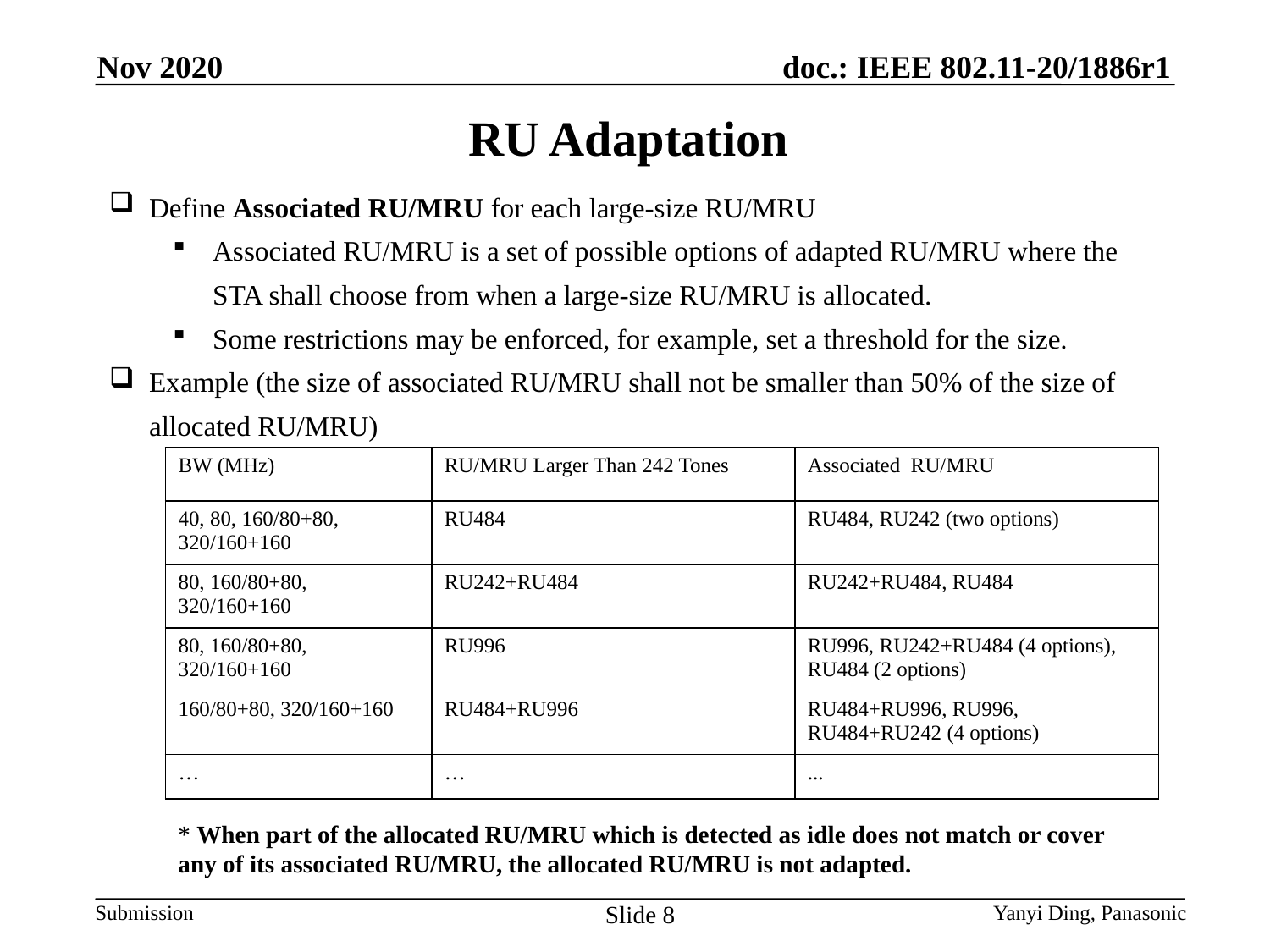

Nov 2020
RU Adaptation
Define Associated RU/MRU for each large-size RU/MRU
Associated RU/MRU is a set of possible options of adapted RU/MRU where the STA shall choose from when a large-size RU/MRU is allocated.
Some restrictions may be enforced, for example, set a threshold for the size.
Example (the size of associated RU/MRU shall not be smaller than 50% of the size of allocated RU/MRU)

| BW (MHz) | RU/MRU Larger Than 242 Tones | Associated RU/MRU |
| --- | --- | --- |
| 40, 80, 160/80+80, 320/160+160 | RU484 | RU484, RU242 (two options) |
| 80, 160/80+80, 320/160+160 | RU242+RU484 | RU242+RU484, RU484 |
| 80, 160/80+80, 320/160+160 | RU996 | RU996, RU242+RU484 (4 options), RU484 (2 options) |
| 160/80+80, 320/160+160 | RU484+RU996 | RU484+RU996, RU996, RU484+RU242 (4 options) |
| … | … | ... |
* When part of the allocated RU/MRU which is detected as idle does not match or cover any of its associated RU/MRU, the allocated RU/MRU is not adapted.
Slide 8
Yanyi Ding, Panasonic